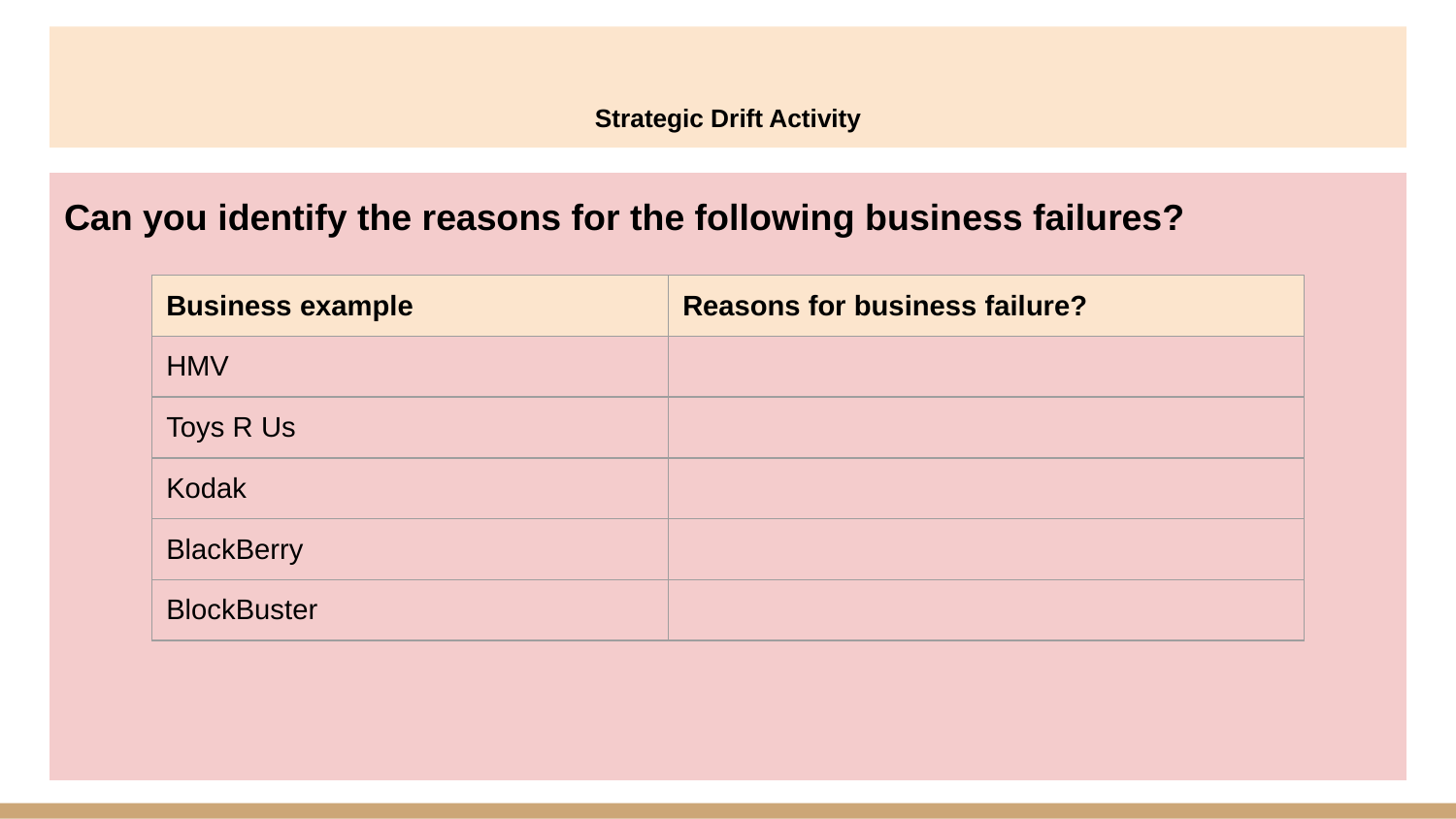

# Strategic Drift Activity
Can you identify the reasons for the following business failures?

| Business example | Reasons for business failure? |
| --- | --- |
| HMV |  |
| Toys R Us |  |
| Kodak |  |
| BlackBerry |  |
| BlockBuster |  |